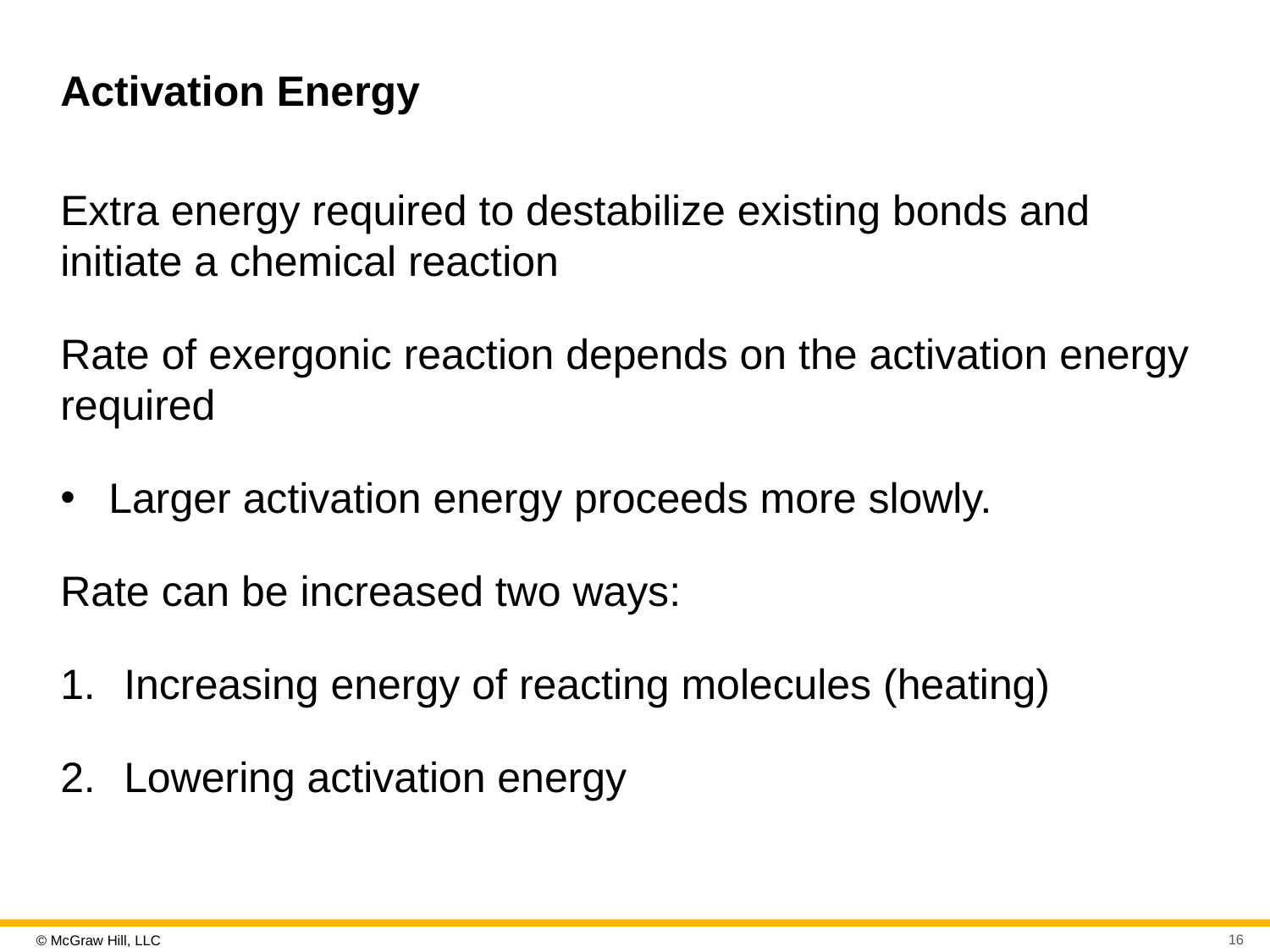

# Activation Energy
Extra energy required to destabilize existing bonds and initiate a chemical reaction
Rate of exergonic reaction depends on the activation energy required
Larger activation energy proceeds more slowly.
Rate can be increased two ways:
Increasing energy of reacting molecules (heating)
Lowering activation energy
16